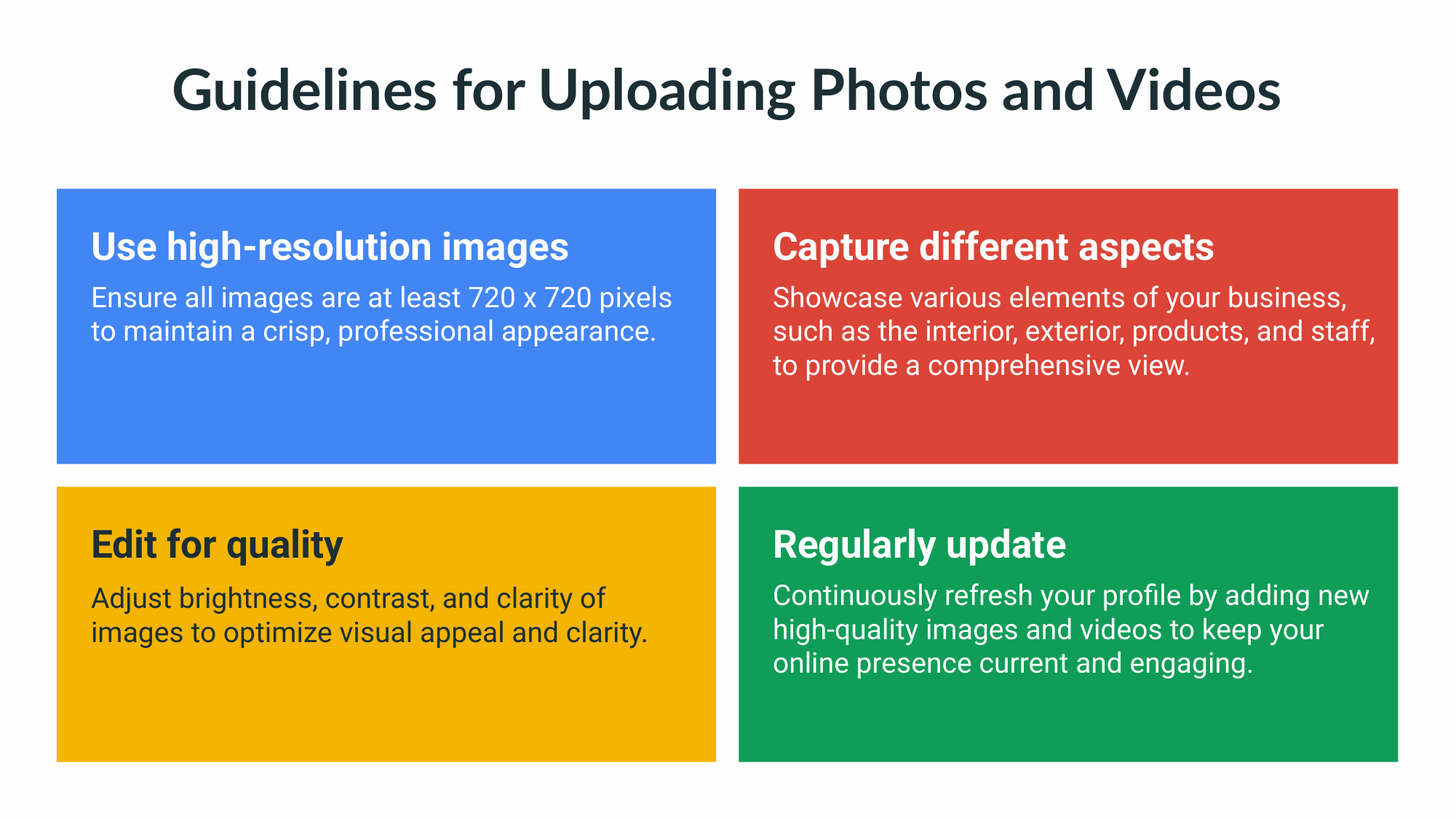

Guidelines for Uploading Photos and Videos

Use high-resolution images
Capture different aspects
Ensure all images are at least 720 x 720 pixels to maintain a crisp, professional appearance.
Showcase various elements of your business, such as the interior, exterior, products, and staff, to provide a comprehensive view.

Edit for quality
Regularly update
Continuously refresh your profile by adding new high-quality images and videos to keep your online presence current and engaging.
Adjust brightness, contrast, and clarity of images to optimize visual appeal and clarity.